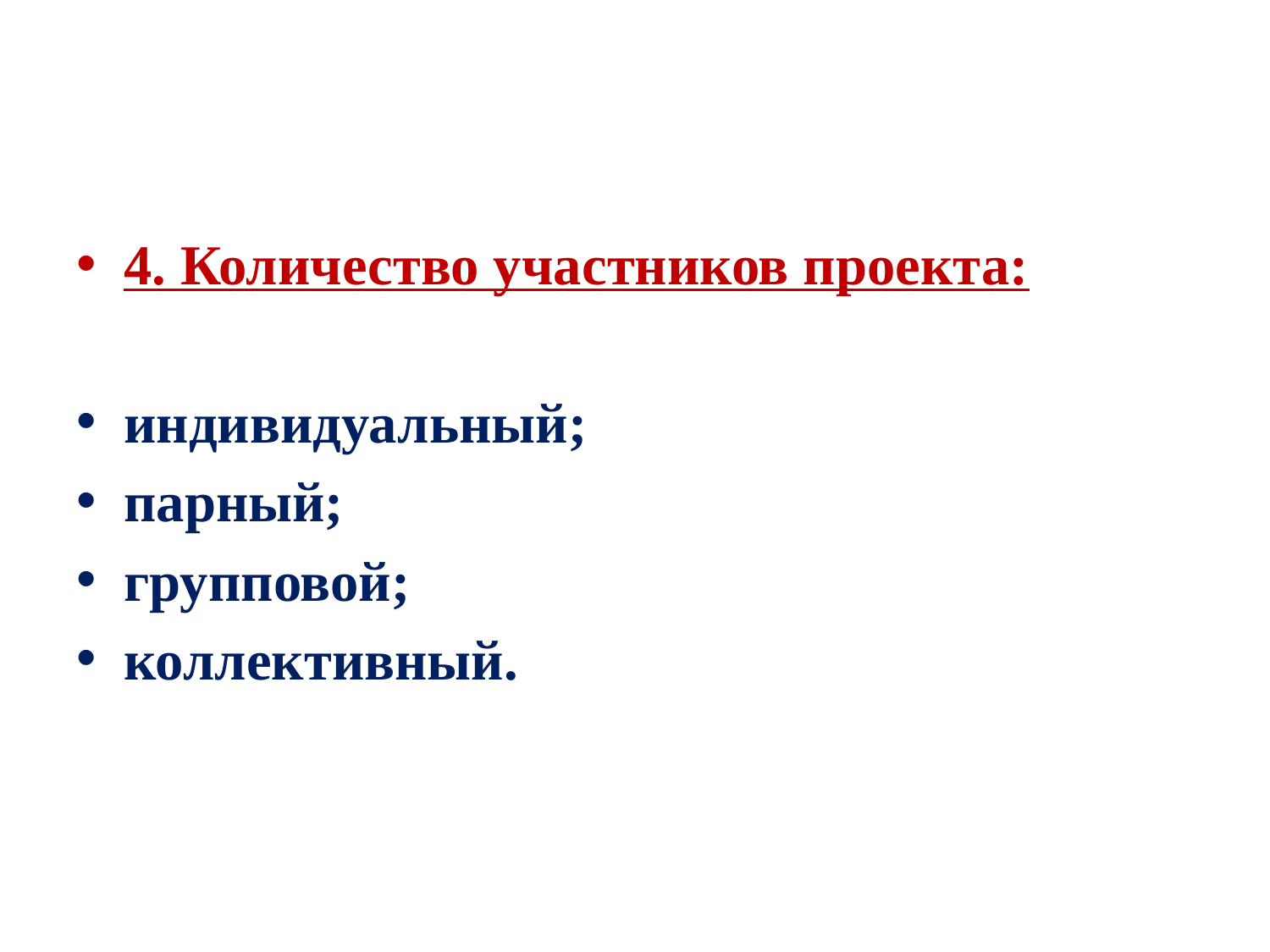

#
4. Количество участников проекта:

индивидуальный;
парный;
групповой;
коллективный.